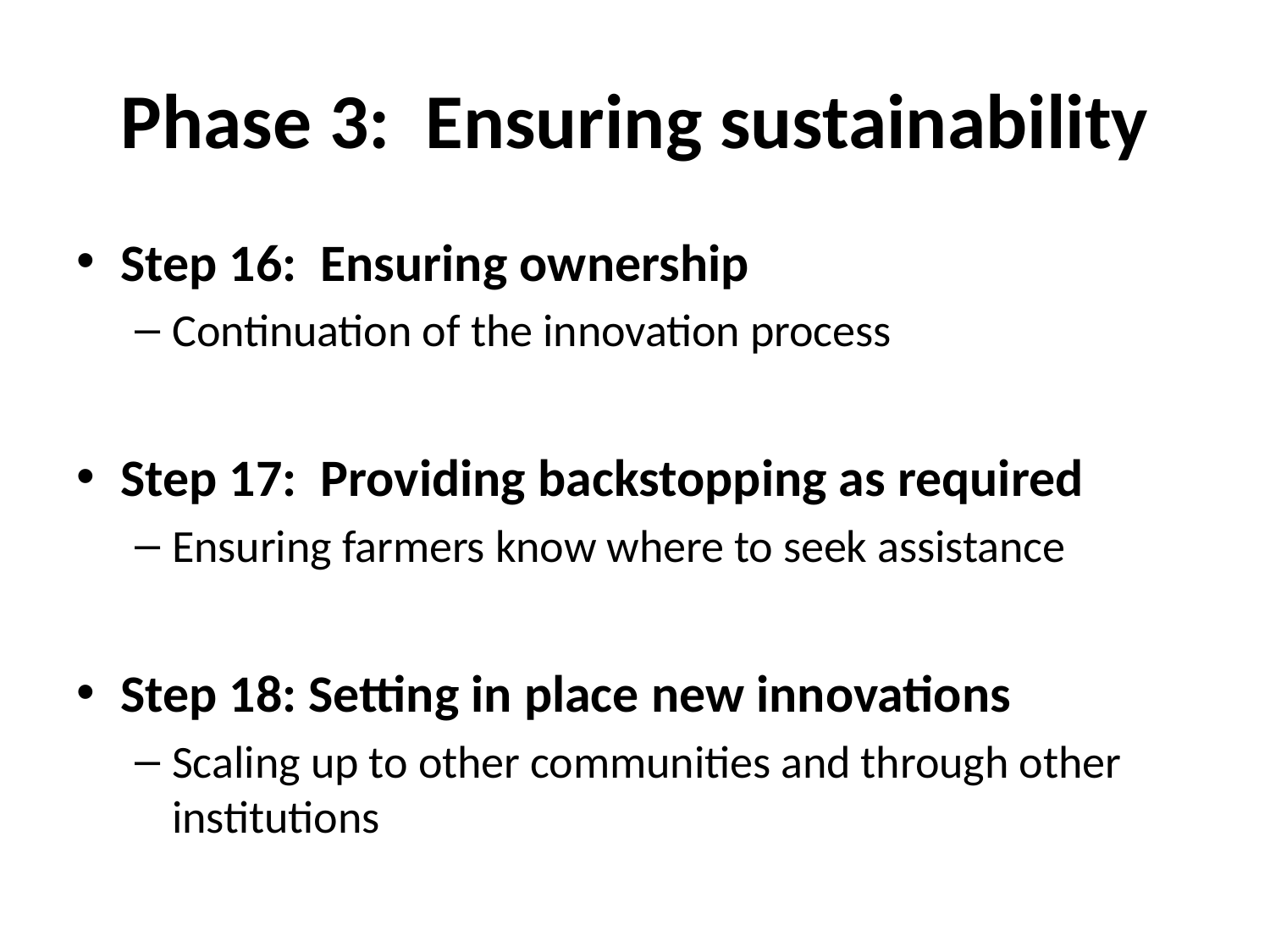

# Phase 3:  Ensuring sustainability
Step 16:  Ensuring ownership
Continuation of the innovation process

Step 17:  Providing backstopping as required
Ensuring farmers know where to seek assistance

Step 18: Setting in place new innovations
Scaling up to other communities and through other institutions